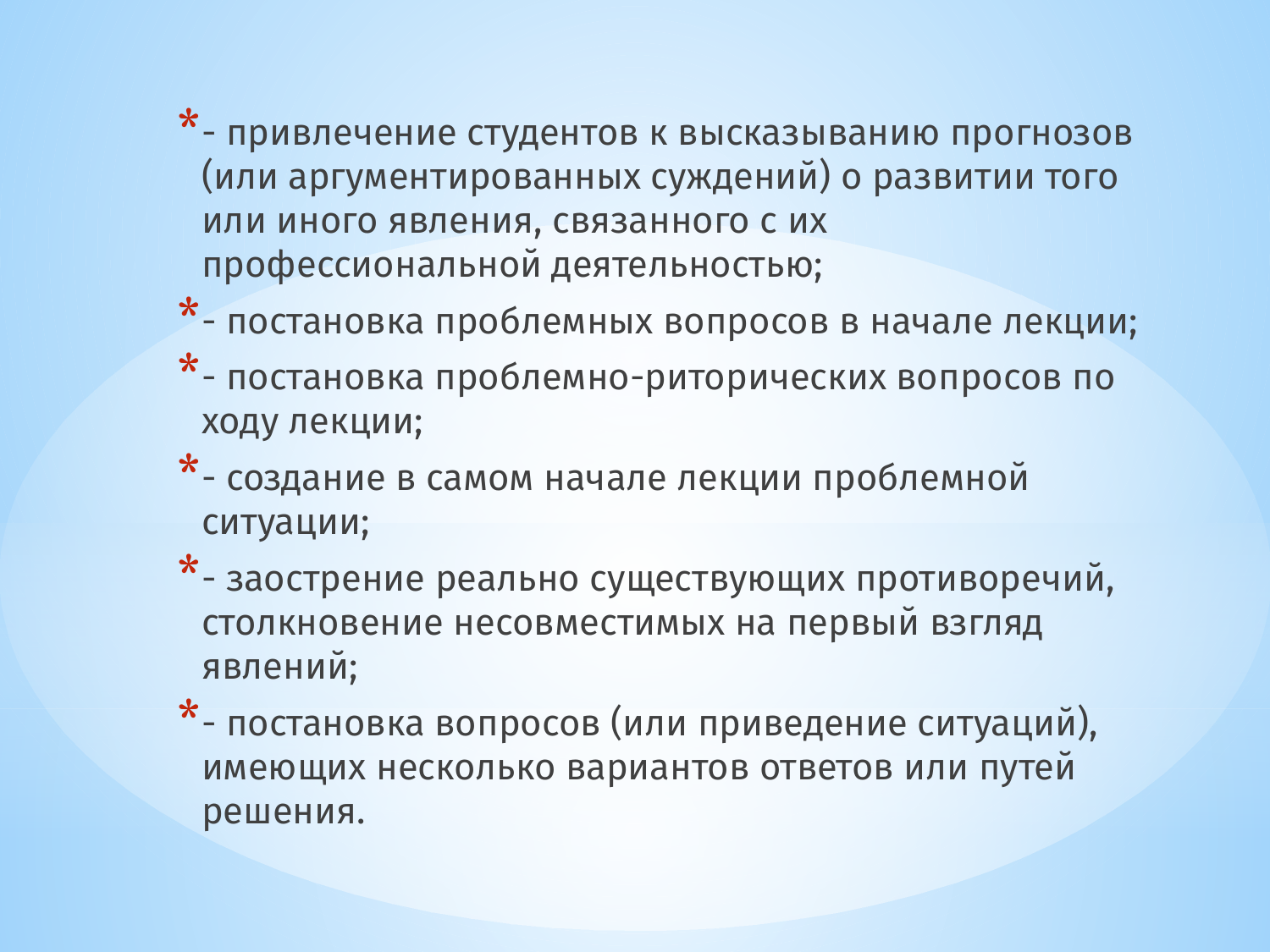

- привлечение студентов к высказыванию прогнозов (или аргументированных суждений) о развитии того или иного явления, связанного с их профессиональной деятель­ностью;
- постановка проблемных вопросов в начале лекции;
- постановка проблемно-риторических вопросов по хо­ду лекции;
- создание в самом начале лекции проблемной ситуации;
- заострение реально существующих противоречий, столкновение несовместимых на первый взгляд явлений;
- постановка вопросов (или приведение ситуаций), имеющих несколько вариантов ответов или путей решения.